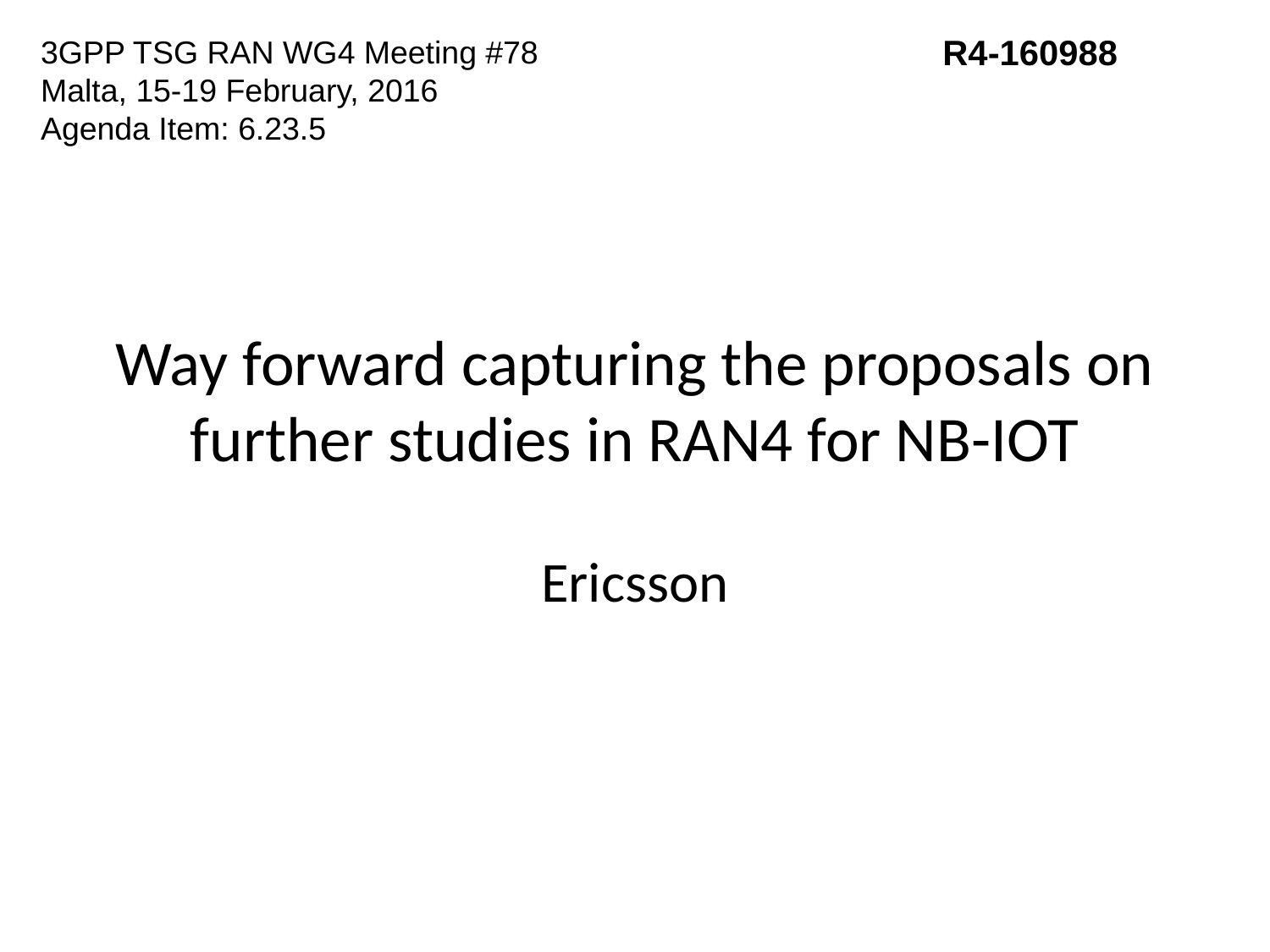

R4-160988
3GPP TSG RAN WG4 Meeting #78
Malta, 15-19 February, 2016
Agenda Item: 6.23.5

# Way forward capturing the proposals on further studies in RAN4 for NB-IOT
Ericsson